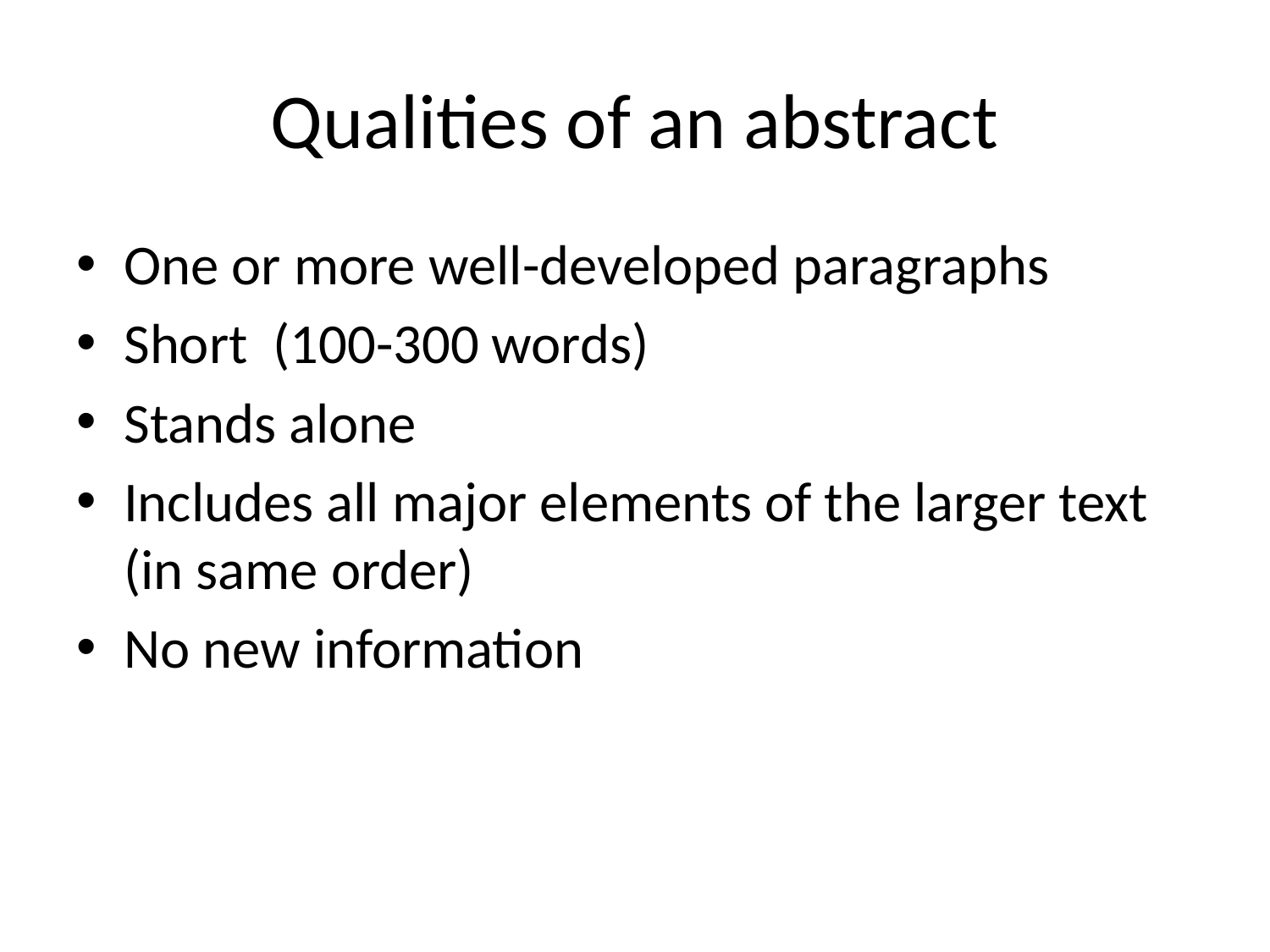

# Qualities of an abstract
One or more well-developed paragraphs
Short  (100-300 words)
Stands alone
Includes all major elements of the larger text (in same order)
No new information